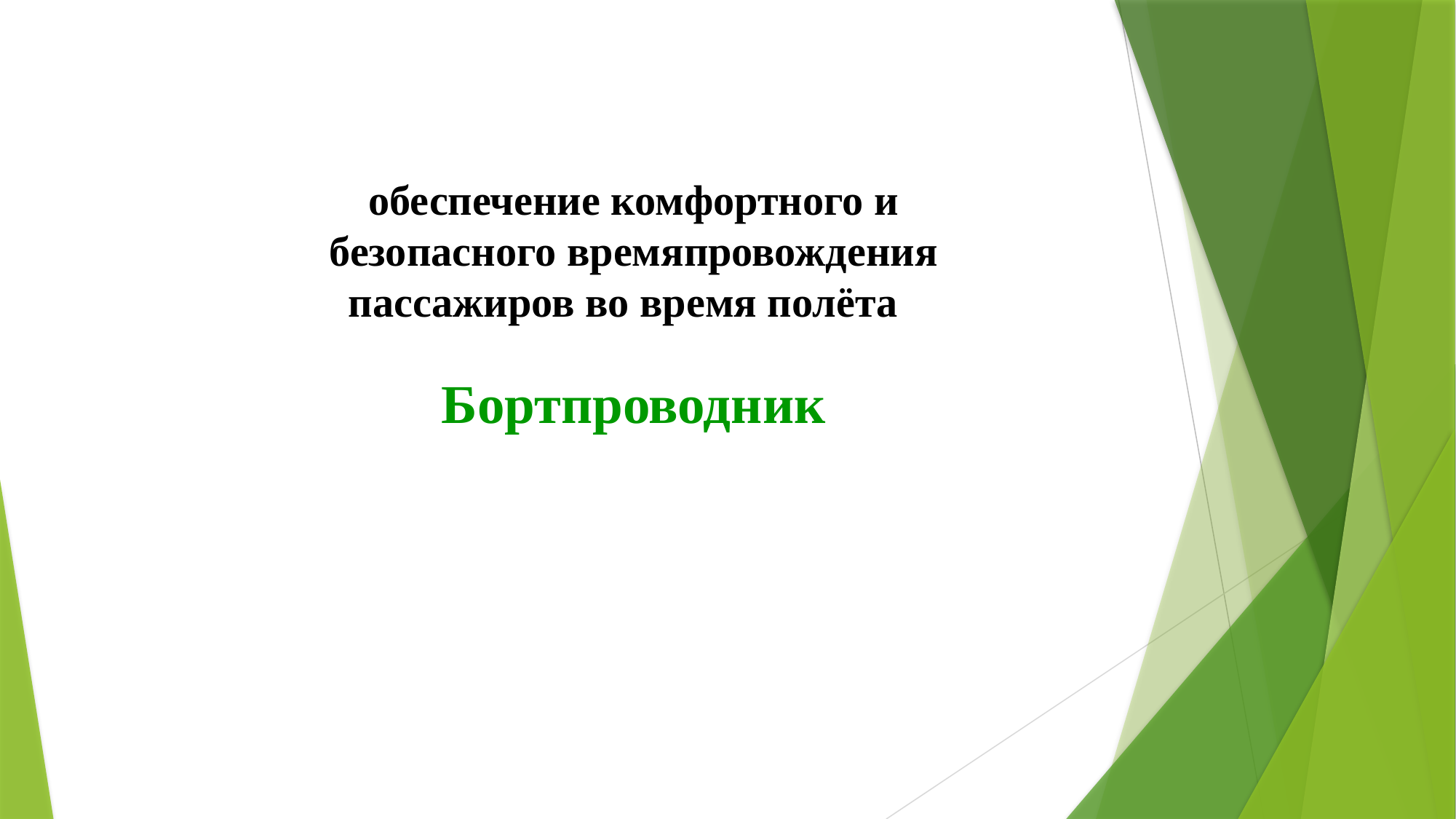

обеспечение комфортного и безопасного времяпровождения пассажиров во время полёта

Бортпроводник